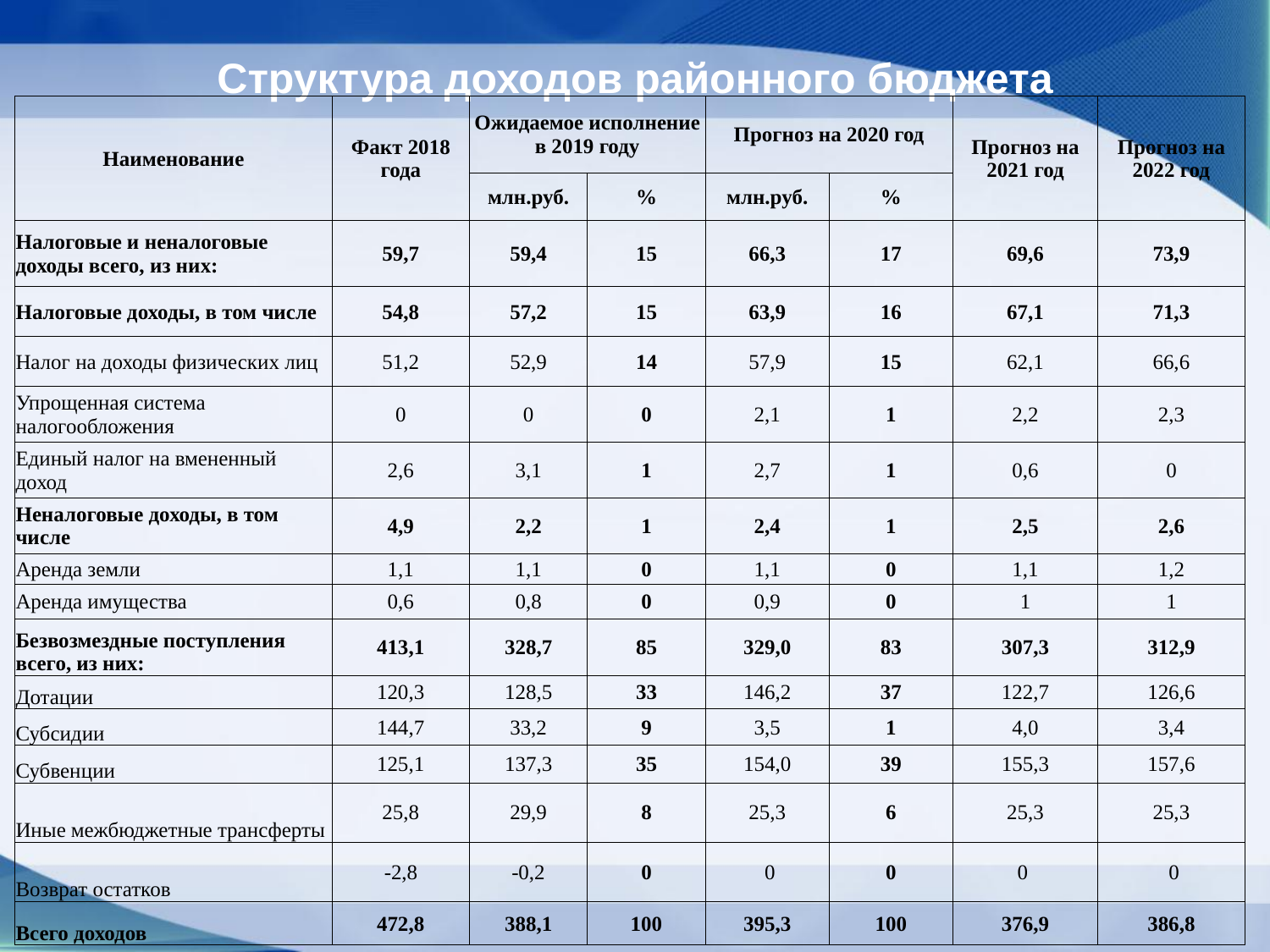

# Структура доходов районного бюджета
| Наименование | Факт 2018 года | Ожидаемое исполнение в 2019 году |  | Прогноз на 2020 год |  | Прогноз на 2021 год | Прогноз на 2022 год |
| --- | --- | --- | --- | --- | --- | --- | --- |
|  |  | млн.руб. | % | млн.руб. | % |  |  |
| Налоговые и неналоговые доходы всего, из них: | 59,7 | 59,4 | 15 | 66,3 | 17 | 69,6 | 73,9 |
| Налоговые доходы, в том числе | 54,8 | 57,2 | 15 | 63,9 | 16 | 67,1 | 71,3 |
| Налог на доходы физических лиц | 51,2 | 52,9 | 14 | 57,9 | 15 | 62,1 | 66,6 |
| Упрощенная система налогообложения | 0 | 0 | 0 | 2,1 | 1 | 2,2 | 2,3 |
| Единый налог на вмененный доход | 2,6 | 3,1 | 1 | 2,7 | 1 | 0,6 | 0 |
| Неналоговые доходы, в том числе | 4,9 | 2,2 | 1 | 2,4 | 1 | 2,5 | 2,6 |
| Аренда земли | 1,1 | 1,1 | 0 | 1,1 | 0 | 1,1 | 1,2 |
| Аренда имущества | 0,6 | 0,8 | 0 | 0,9 | 0 | 1 | 1 |
| Безвозмездные поступления всего, из них: | 413,1 | 328,7 | 85 | 329,0 | 83 | 307,3 | 312,9 |
| Дотации | 120,3 | 128,5 | 33 | 146,2 | 37 | 122,7 | 126,6 |
| Субсидии | 144,7 | 33,2 | 9 | 3,5 | 1 | 4,0 | 3,4 |
| Субвенции | 125,1 | 137,3 | 35 | 154,0 | 39 | 155,3 | 157,6 |
| Иные межбюджетные трансферты | 25,8 | 29,9 | 8 | 25,3 | 6 | 25,3 | 25,3 |
| Возврат остатков | -2,8 | -0,2 | 0 | 0 | 0 | 0 | 0 |
| Всего доходов | 472,8 | 388,1 | 100 | 395,3 | 100 | 376,9 | 386,8 |